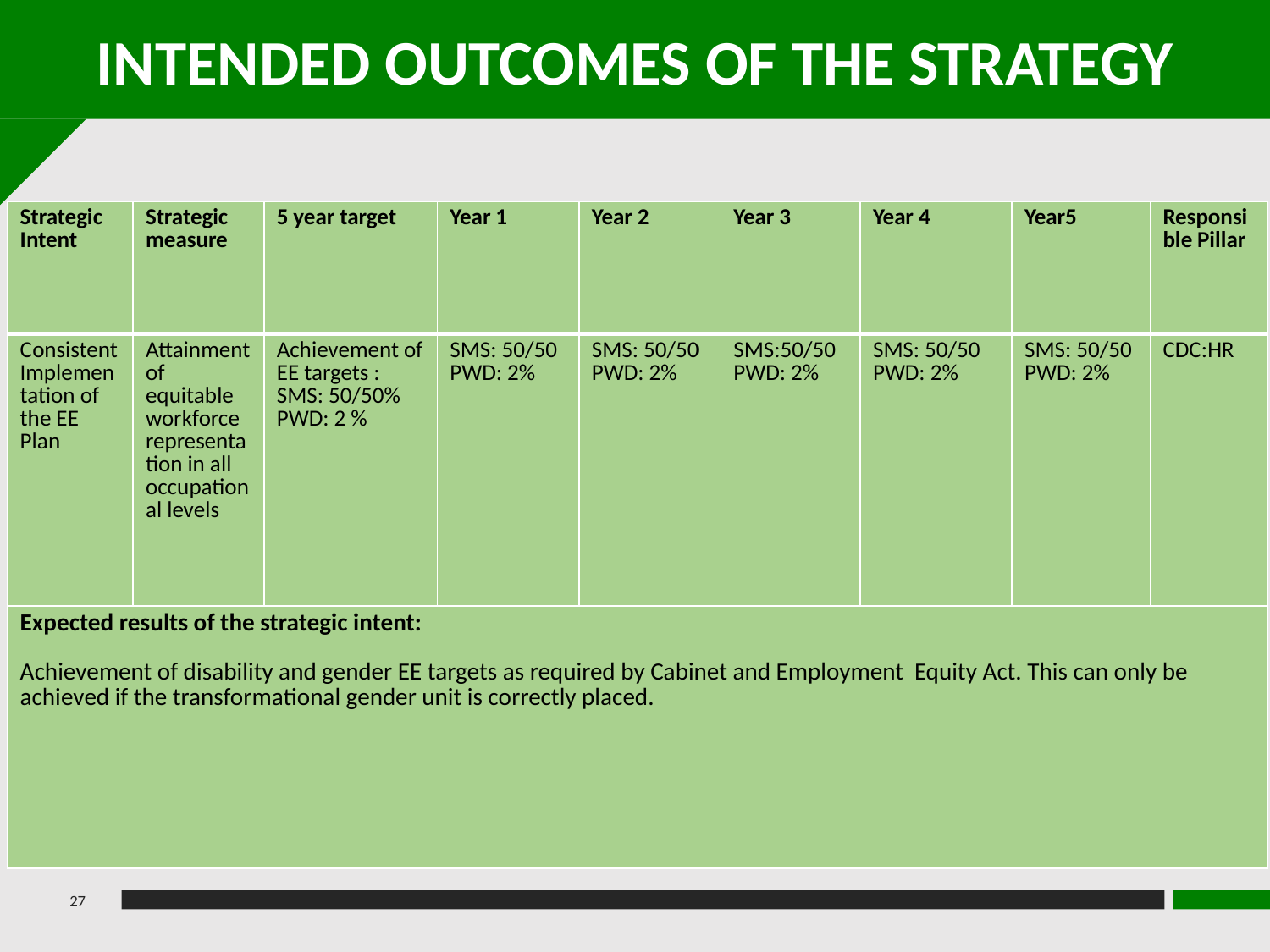

INTENDED OUTCOMES OF THE STRATEGY

| Strategic Intent | Strategic measure | 5 year target | Year 1 | Year 2 | Year 3 | Year 4 | Year5 | Responsible Pillar |
| --- | --- | --- | --- | --- | --- | --- | --- | --- |
| Consistent Implementation of the EE Plan | Attainment of equitable workforce representation in all occupational levels | Achievement of EE targets : SMS: 50/50% PWD: 2 % | SMS: 50/50 PWD: 2% | SMS: 50/50 PWD: 2% | SMS:50/50 PWD: 2% | SMS: 50/50 PWD: 2% | SMS: 50/50 PWD: 2% | CDC:HR |
| Expected results of the strategic intent: Achievement of disability and gender EE targets as required by Cabinet and Employment Equity Act. This can only be achieved if the transformational gender unit is correctly placed. |  |  |  |  |  |  |  |  |

27